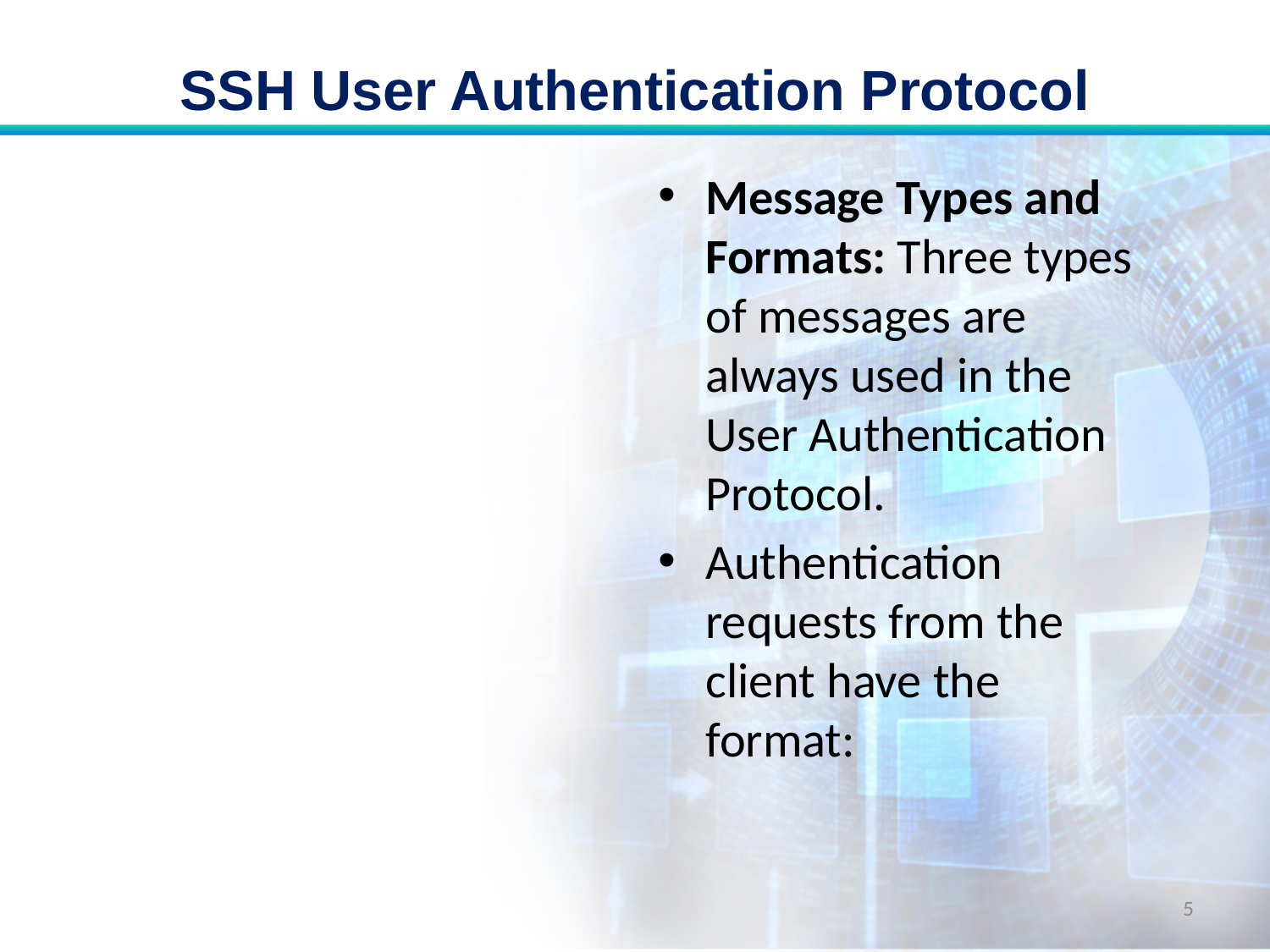

# SSH User Authentication Protocol
Message Types and Formats: Three types of messages are always used in the User Authentication Protocol.
Authentication requests from the client have the format:
5